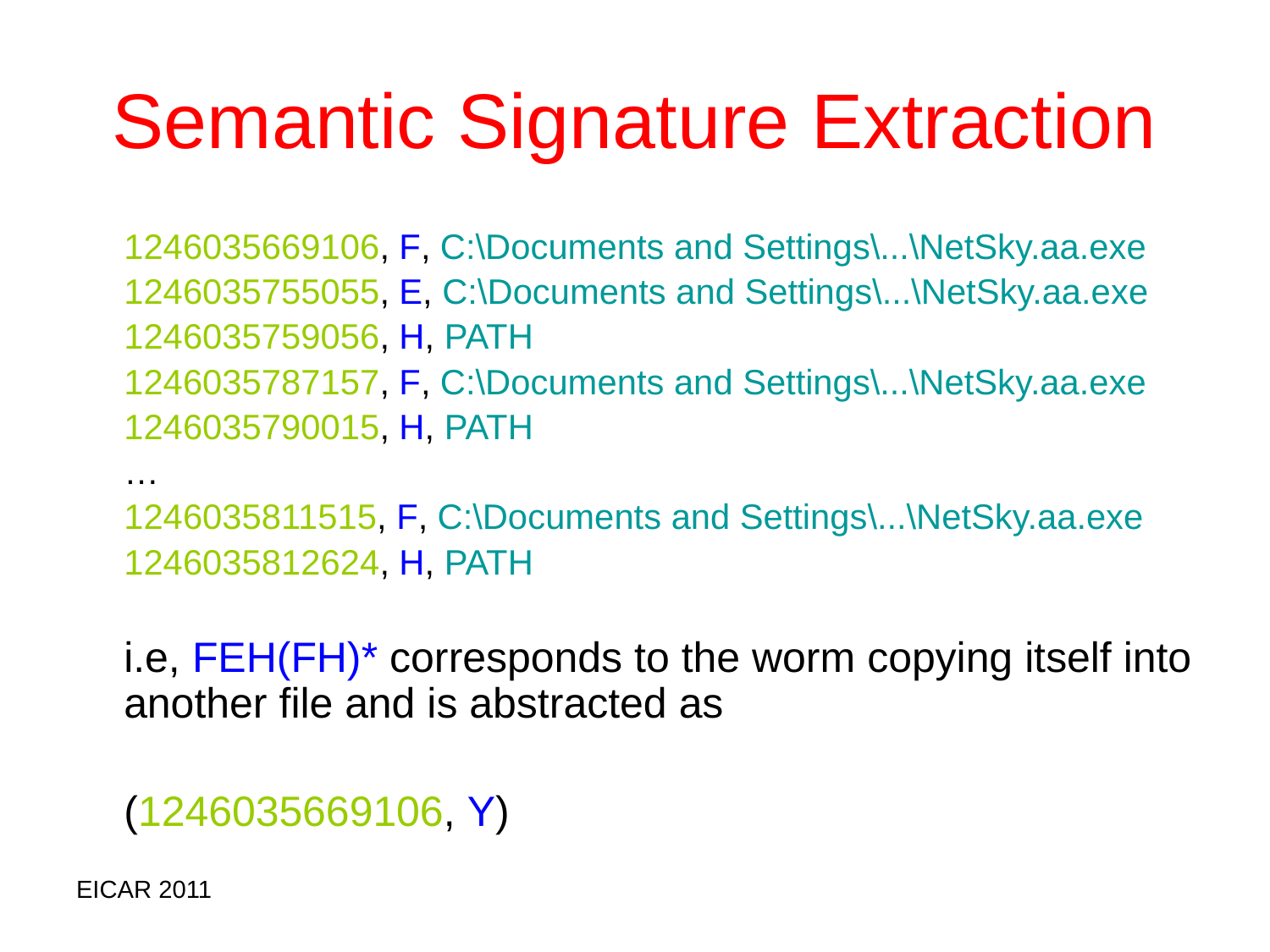

# Semantic Signature Extraction
	1246035669106, F, C:\Documents and Settings\...\NetSky.aa.exe
	1246035755055, E, C:\Documents and Settings\...\NetSky.aa.exe
	1246035759056, H, PATH
	1246035787157, F, C:\Documents and Settings\...\NetSky.aa.exe
	1246035790015, H, PATH
	…
	1246035811515, F, C:\Documents and Settings\...\NetSky.aa.exe
	1246035812624, H, PATH

	i.e, FEH(FH)* corresponds to the worm copying itself into another file and is abstracted as

	(1246035669106, Y)
EICAR 2011